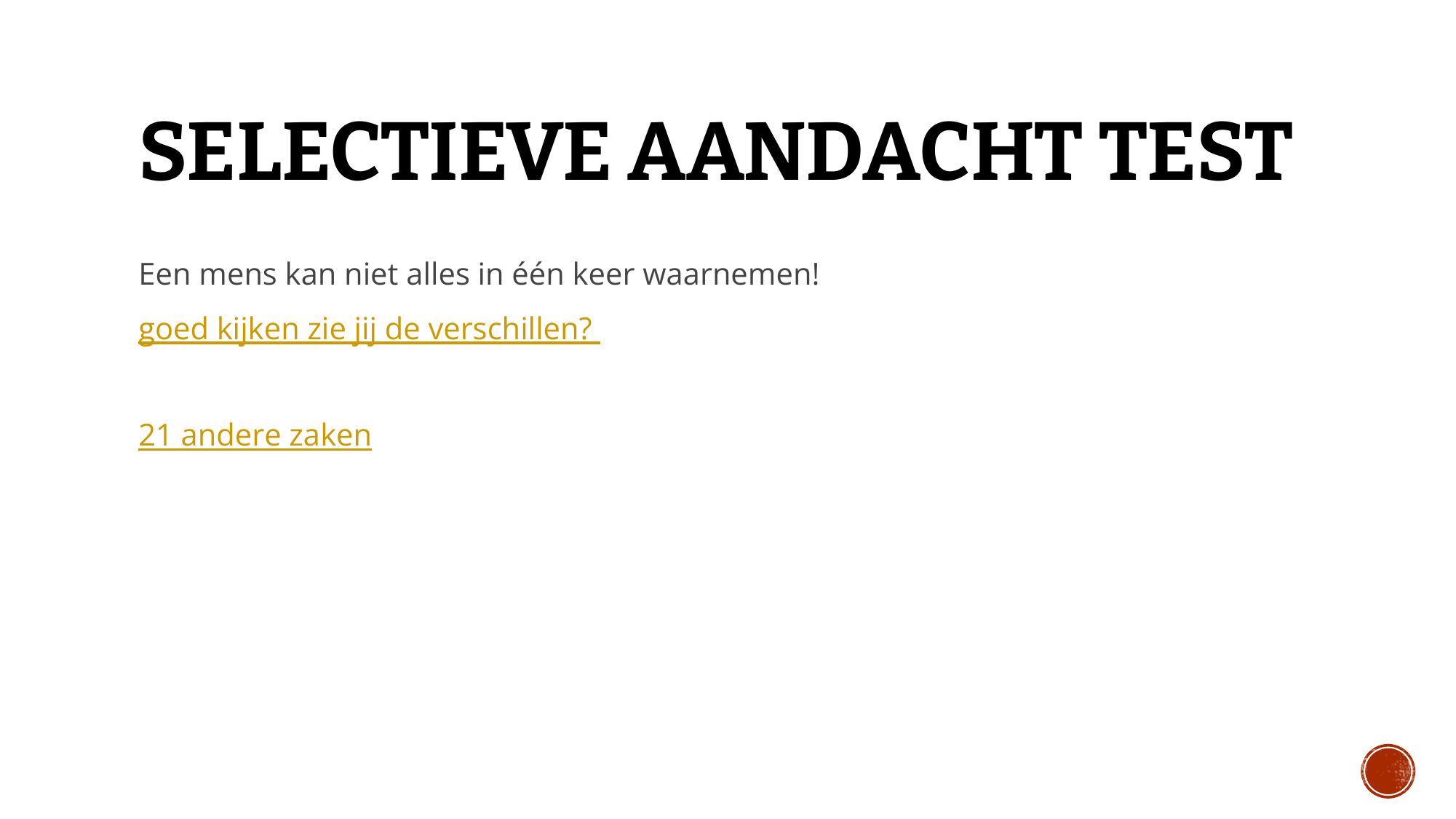

# Selectieve aandacht test
Een mens kan niet alles in één keer waarnemen!
goed kijken zie jij de verschillen?

21 andere zaken